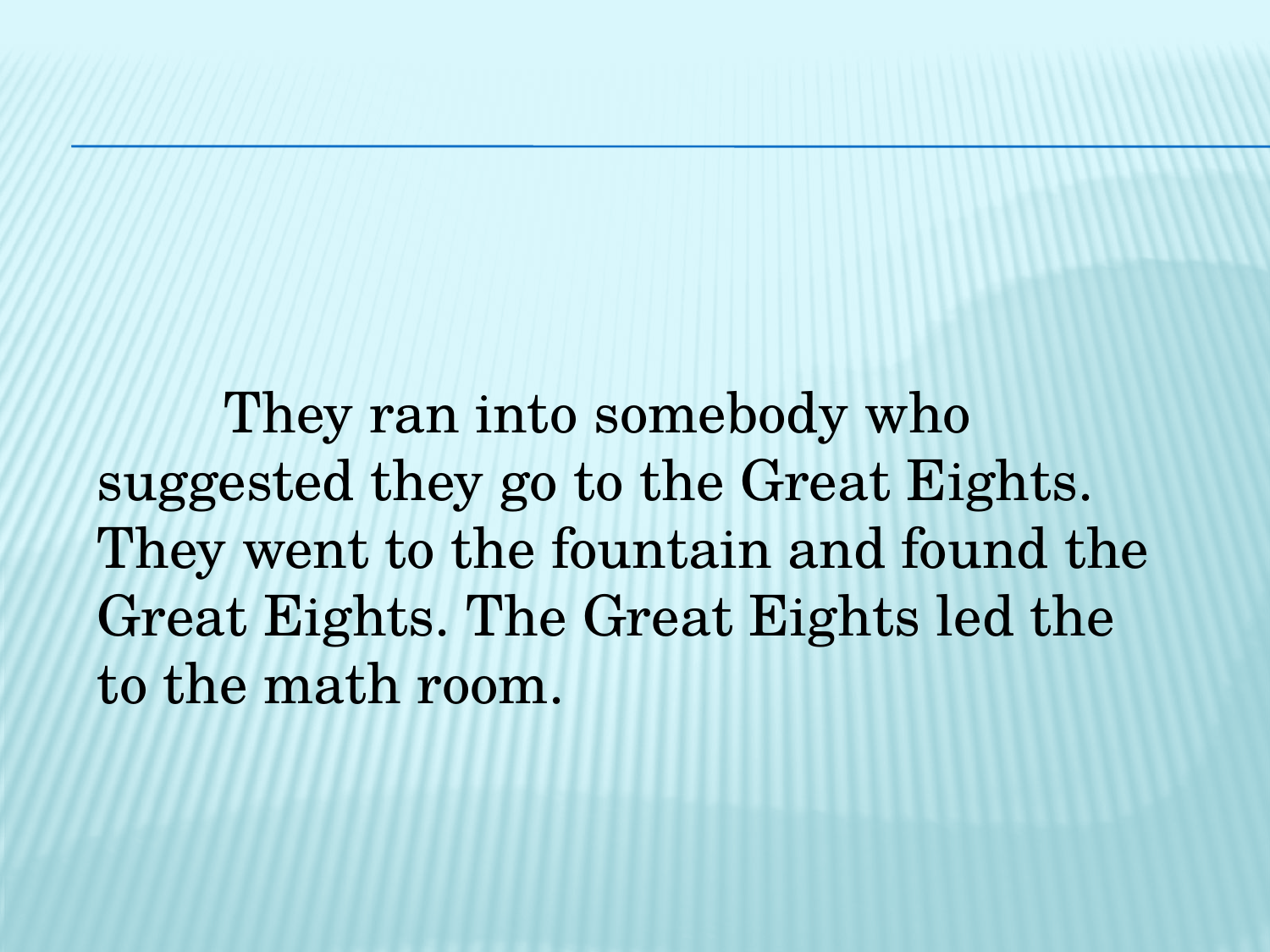

#
	They ran into somebody who suggested they go to the Great Eights. They went to the fountain and found the Great Eights. The Great Eights led the to the math room.